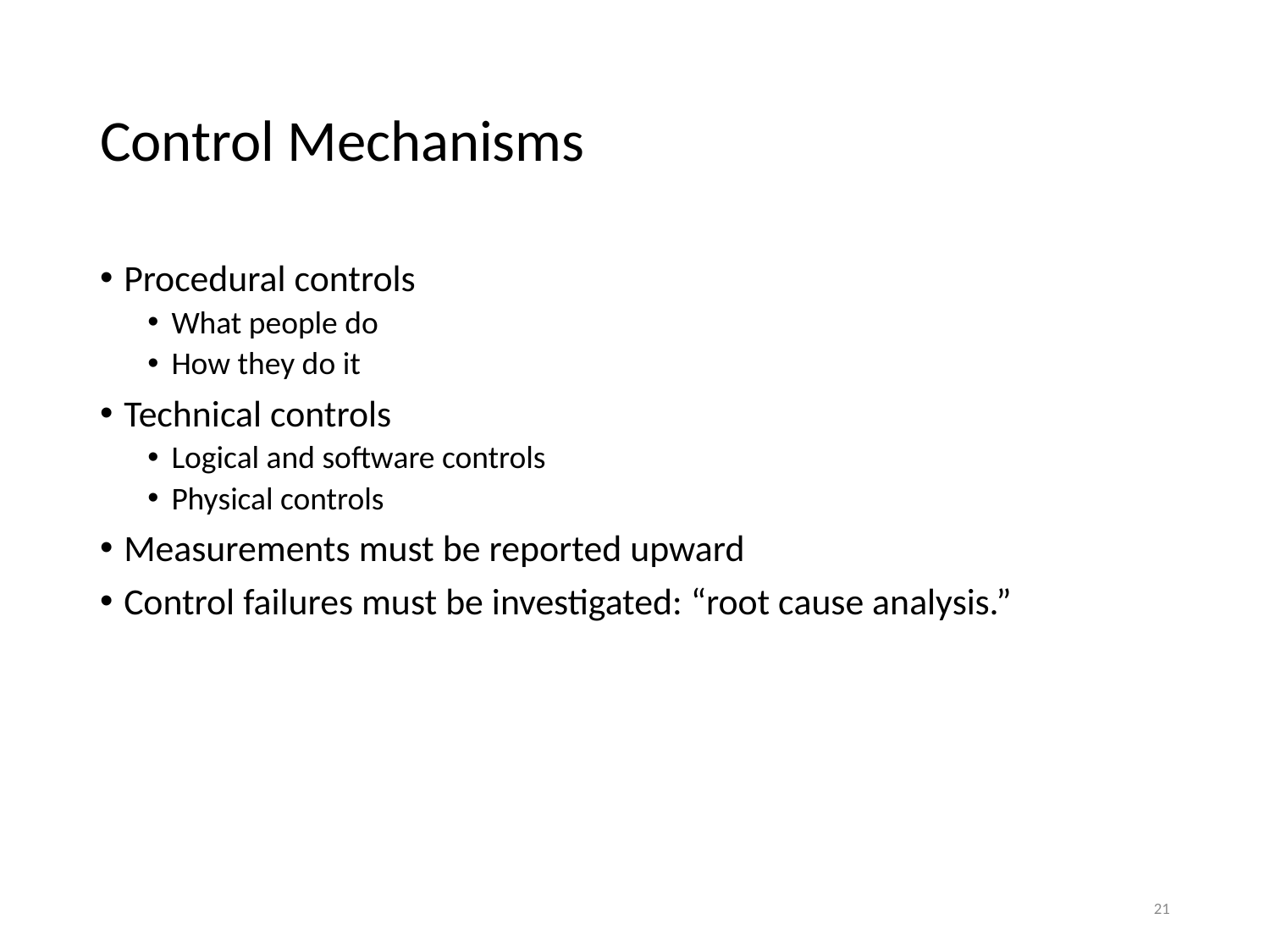

# Control Mechanisms
Procedural controls
What people do
How they do it
Technical controls
Logical and software controls
Physical controls
Measurements must be reported upward
Control failures must be investigated: “root cause analysis.”
21